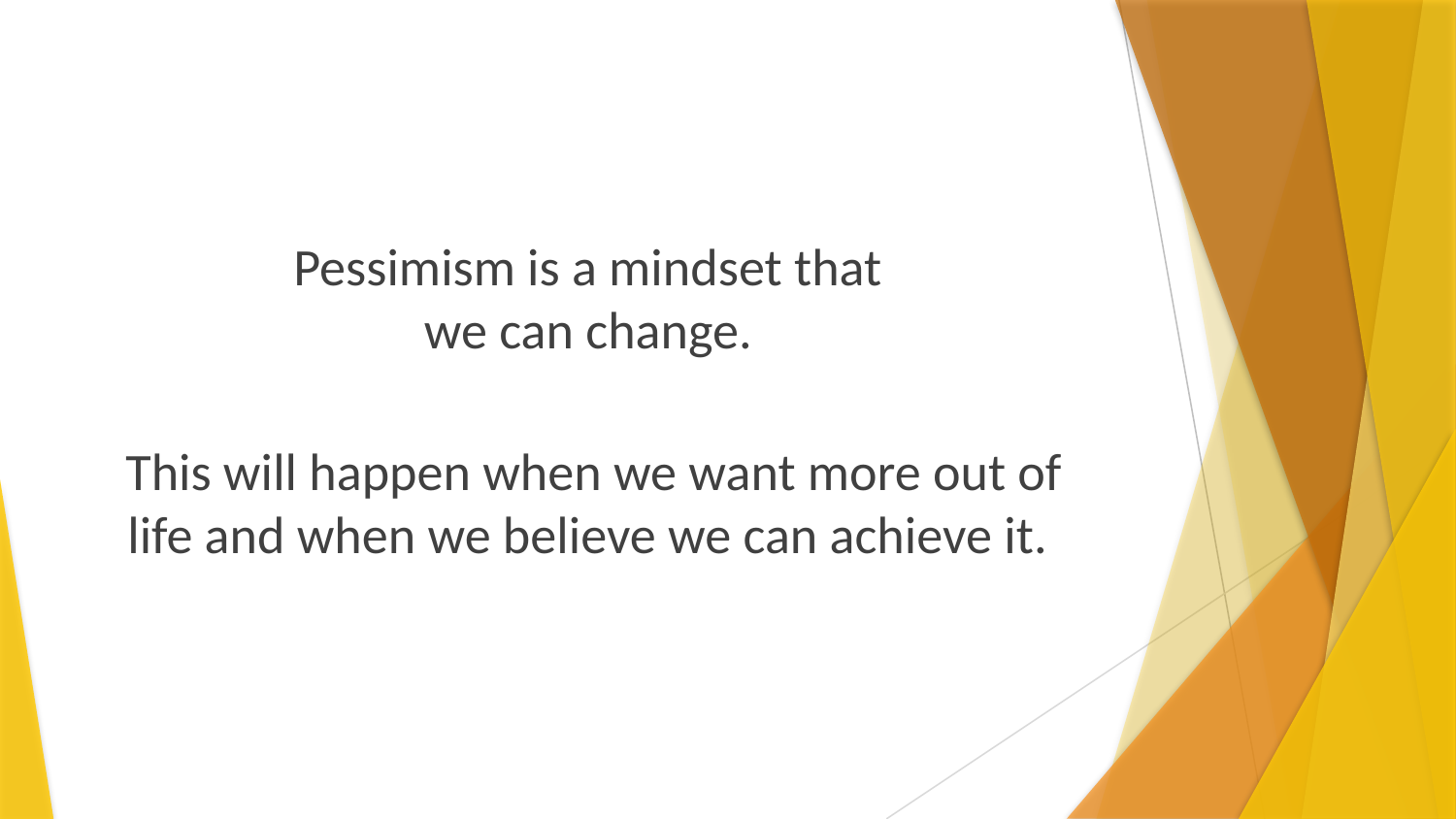

Pessimism is a mindset that
we can change.
This will happen when we want more out of life and when we believe we can achieve it.